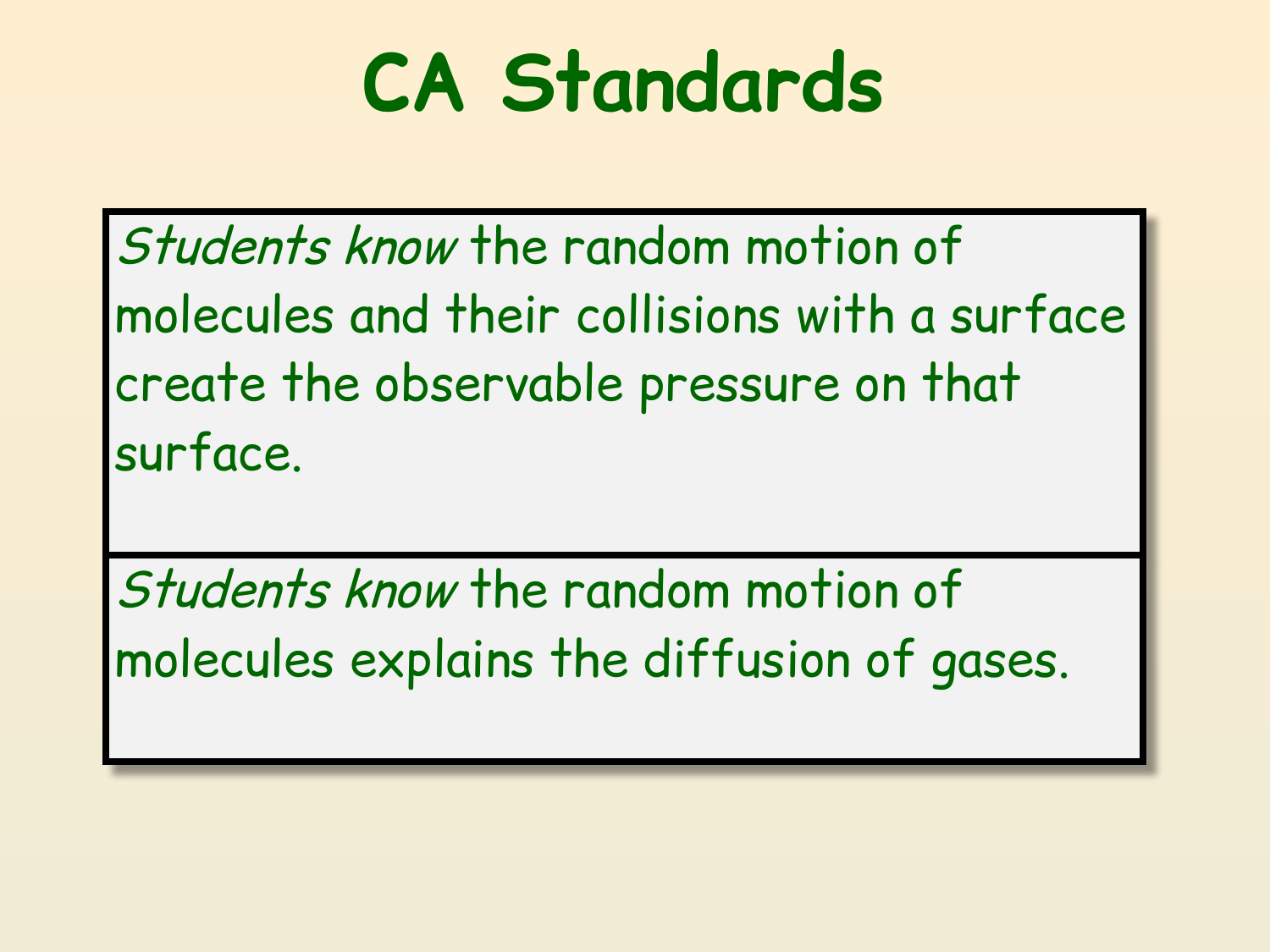

# CA Standards
| Students know the random motion of molecules and their collisions with a surface create the observable pressure on that surface. |
| --- |
| Students know the random motion of molecules explains the diffusion of gases. |